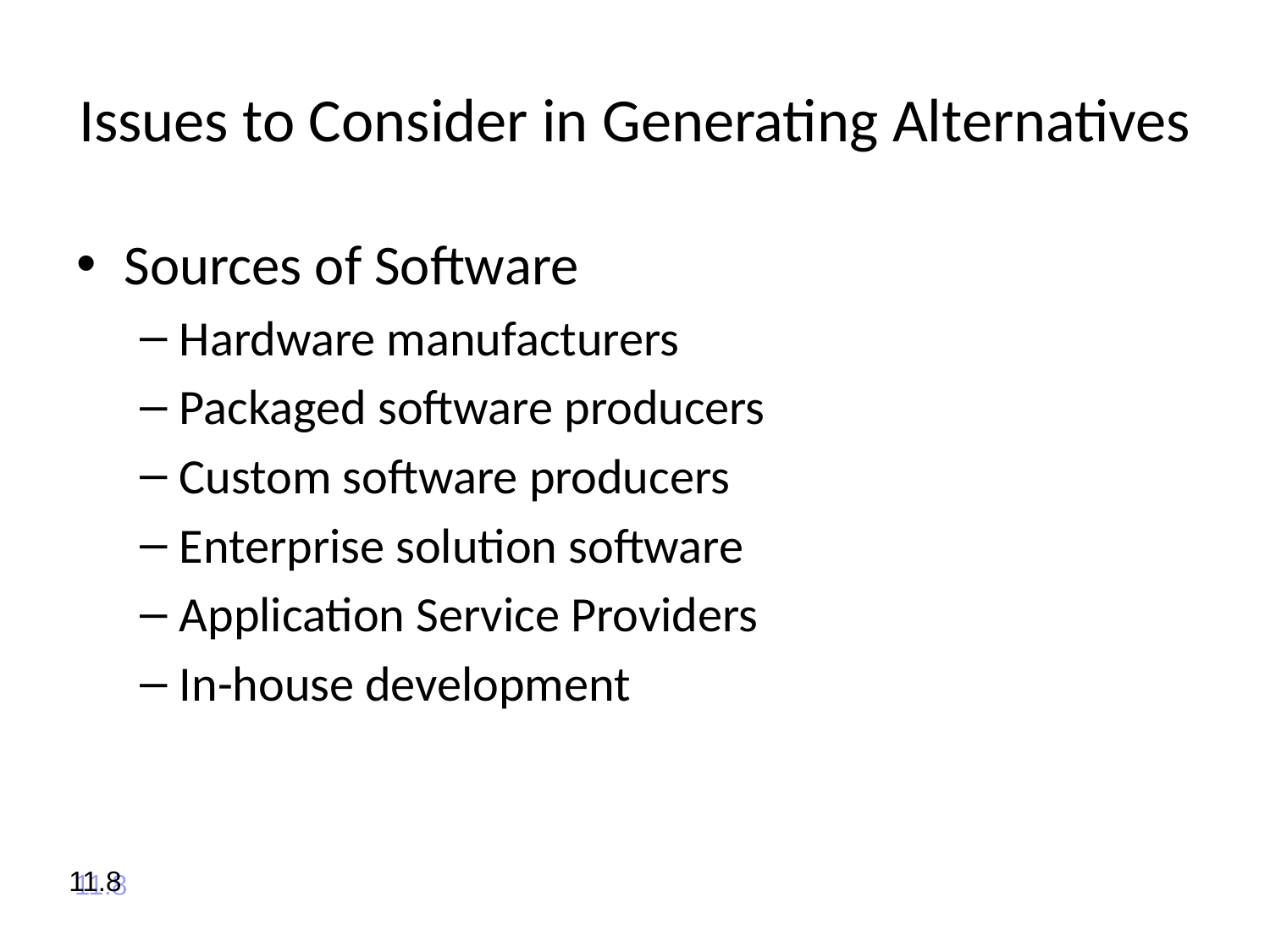

# Issues to Consider in Generating Alternatives
Sources of Software
Hardware manufacturers
Packaged software producers
Custom software producers
Enterprise solution software
Application Service Providers
In-house development

11.8